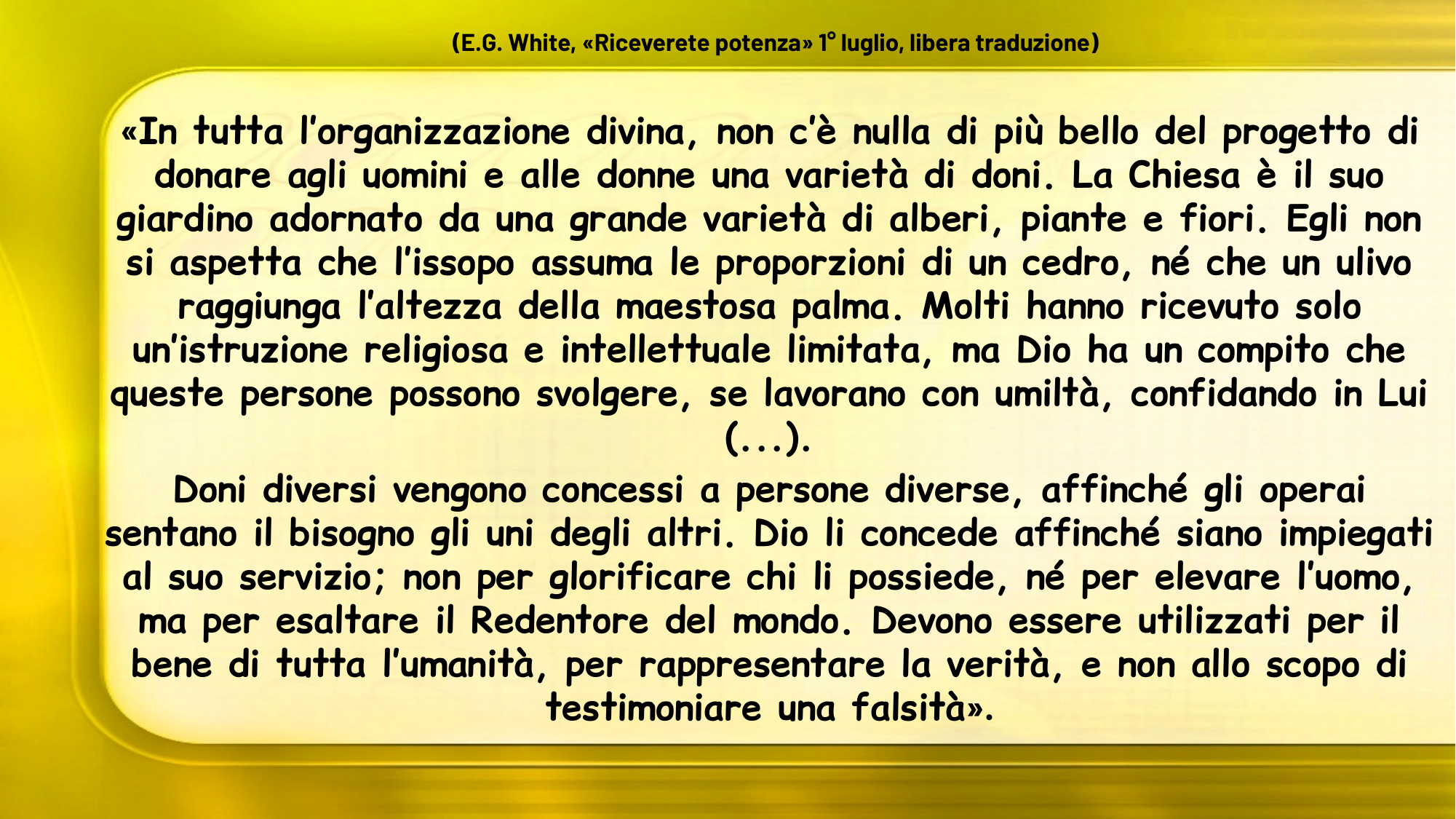

(E.G. White, «Riceverete potenza» 1° luglio, libera traduzione)
«In tutta l’organizzazione divina, non c’è nulla di più bello del progetto di donare agli uomini e alle donne una varietà di doni. La Chiesa è il suo giardino adornato da una grande varietà di alberi, piante e fiori. Egli non si aspetta che l’issopo assuma le proporzioni di un cedro, né che un ulivo raggiunga l’altezza della maestosa palma. Molti hanno ricevuto solo un’istruzione religiosa e intellettuale limitata, ma Dio ha un compito che queste persone possono svolgere, se lavorano con umiltà, confidando in Lui (...).
Doni diversi vengono concessi a persone diverse, affinché gli operai sentano il bisogno gli uni degli altri. Dio li concede affinché siano impiegati al suo servizio; non per glorificare chi li possiede, né per elevare l’uomo, ma per esaltare il Redentore del mondo. Devono essere utilizzati per il bene di tutta l’umanità, per rappresentare la verità, e non allo scopo di testimoniare una falsità».